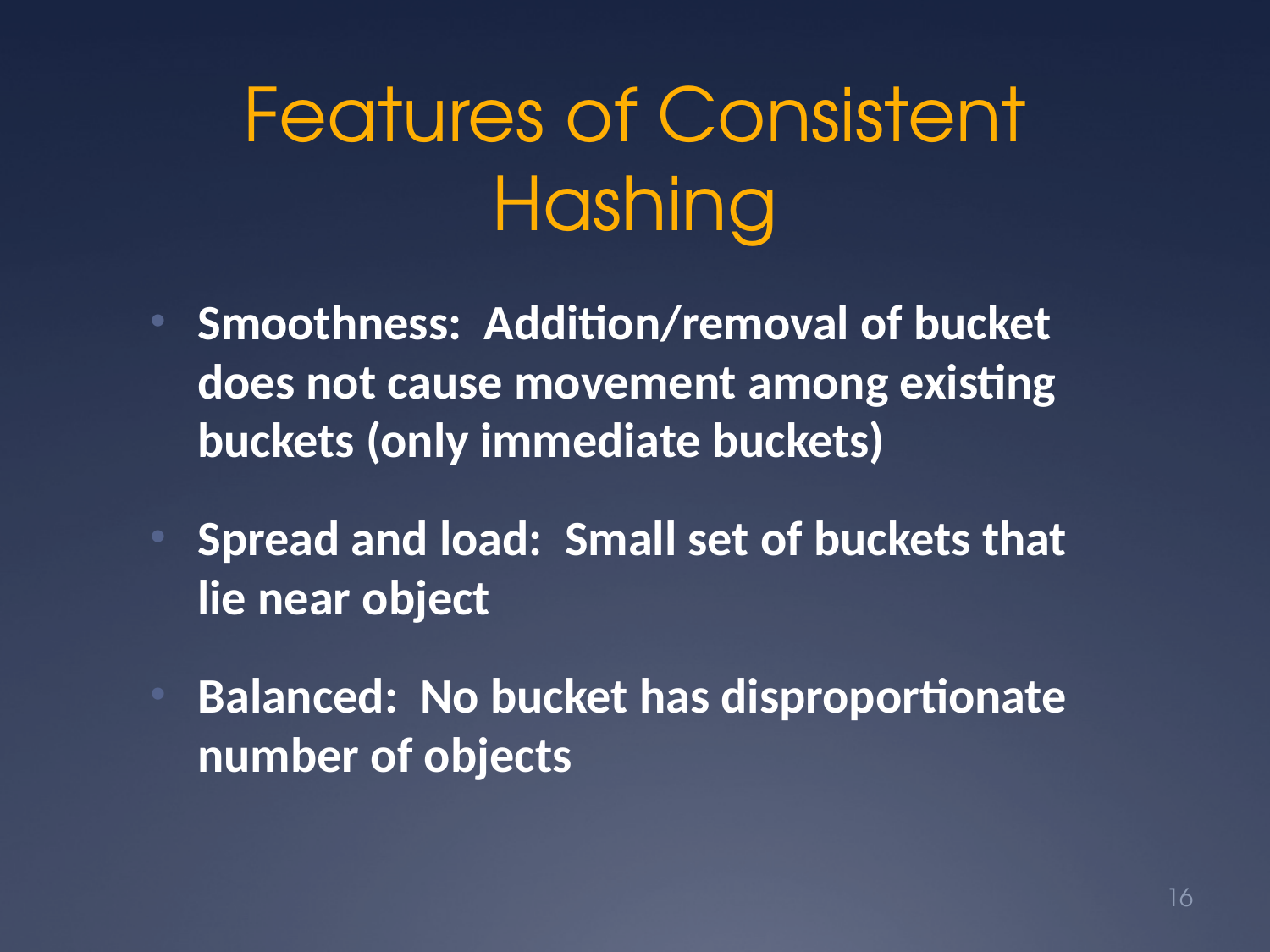

# Features of Consistent Hashing
Smoothness:  Addition/removal of bucket does not cause movement among existing buckets (only immediate buckets)
Spread and load:  Small set of buckets that lie near object
Balanced:  No bucket has disproportionate number of objects
16